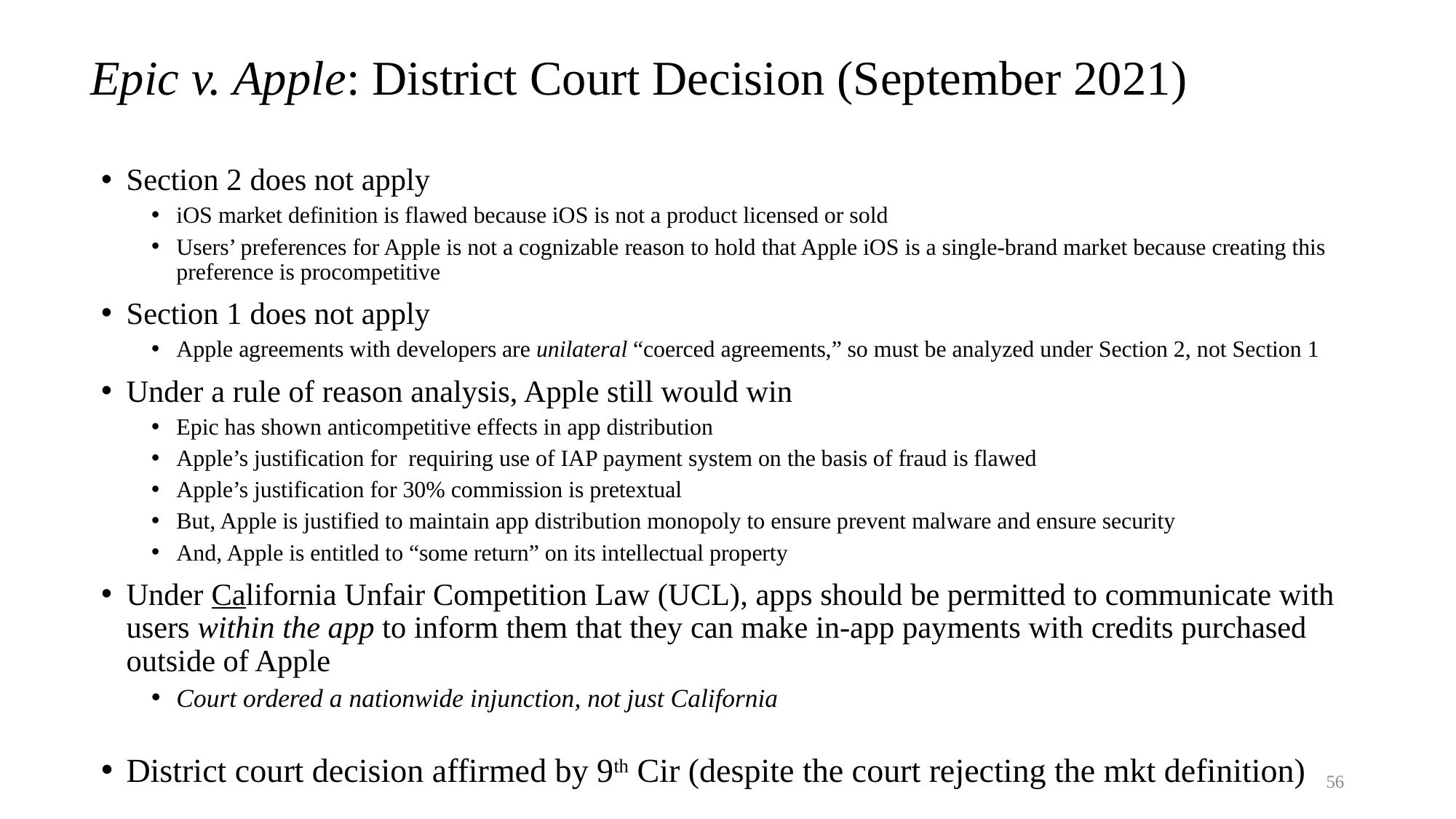

# Epic v. Apple: District Court Decision (September 2021)
Section 2 does not apply
iOS market definition is flawed because iOS is not a product licensed or sold
Users’ preferences for Apple is not a cognizable reason to hold that Apple iOS is a single-brand market because creating this preference is procompetitive
Section 1 does not apply
Apple agreements with developers are unilateral “coerced agreements,” so must be analyzed under Section 2, not Section 1
Under a rule of reason analysis, Apple still would win
Epic has shown anticompetitive effects in app distribution
Apple’s justification for  requiring use of IAP payment system on the basis of fraud is flawed
Apple’s justification for 30% commission is pretextual
But, Apple is justified to maintain app distribution monopoly to ensure prevent malware and ensure security
And, Apple is entitled to “some return” on its intellectual property
Under California Unfair Competition Law (UCL), apps should be permitted to communicate with users within the app to inform them that they can make in-app payments with credits purchased outside of Apple
Court ordered a nationwide injunction, not just California
District court decision affirmed by 9th Cir (despite the court rejecting the mkt definition)
56